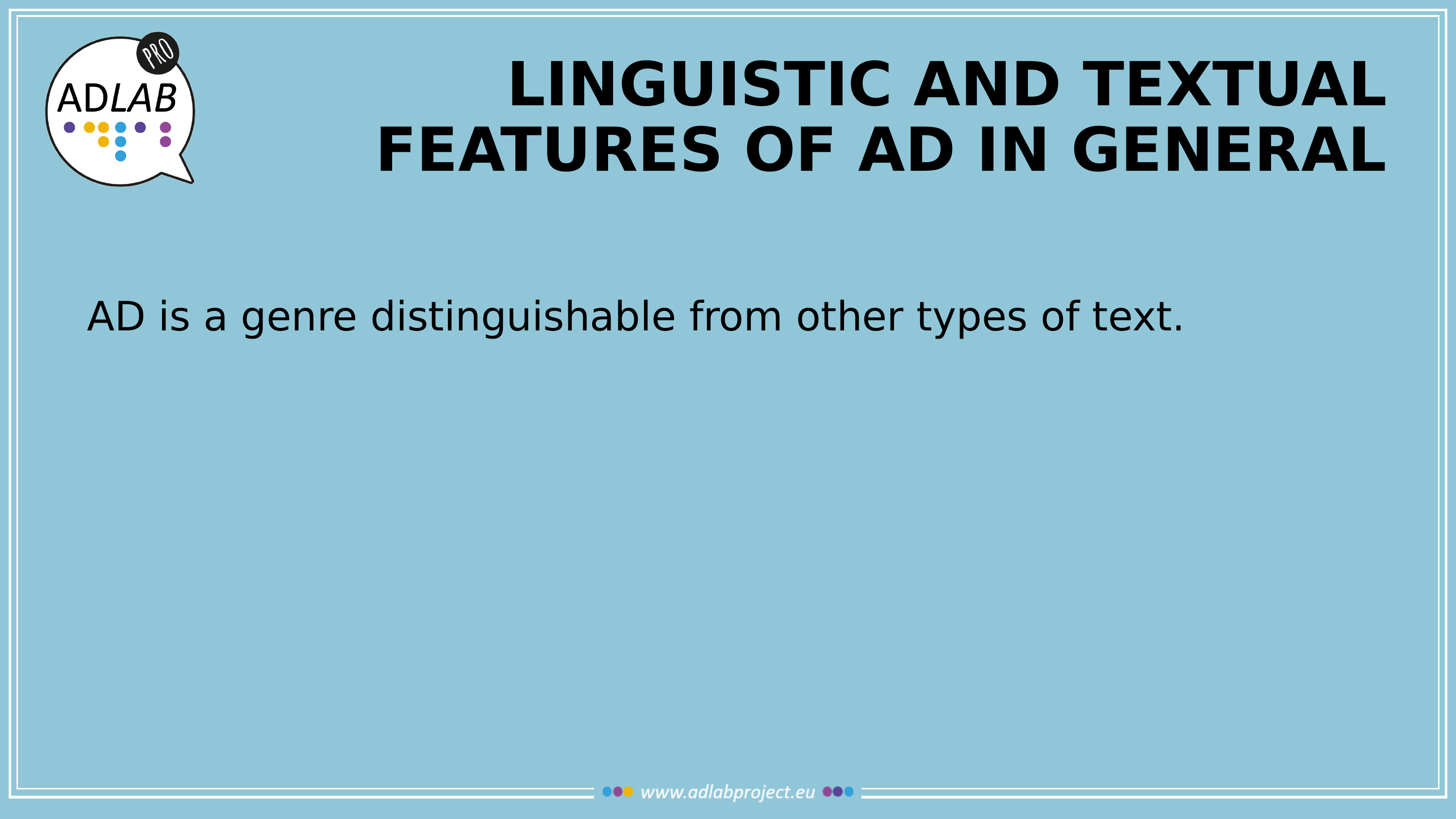

# Linguistic and textual features of ad in general

AD is a genre distinguishable from other types of text.